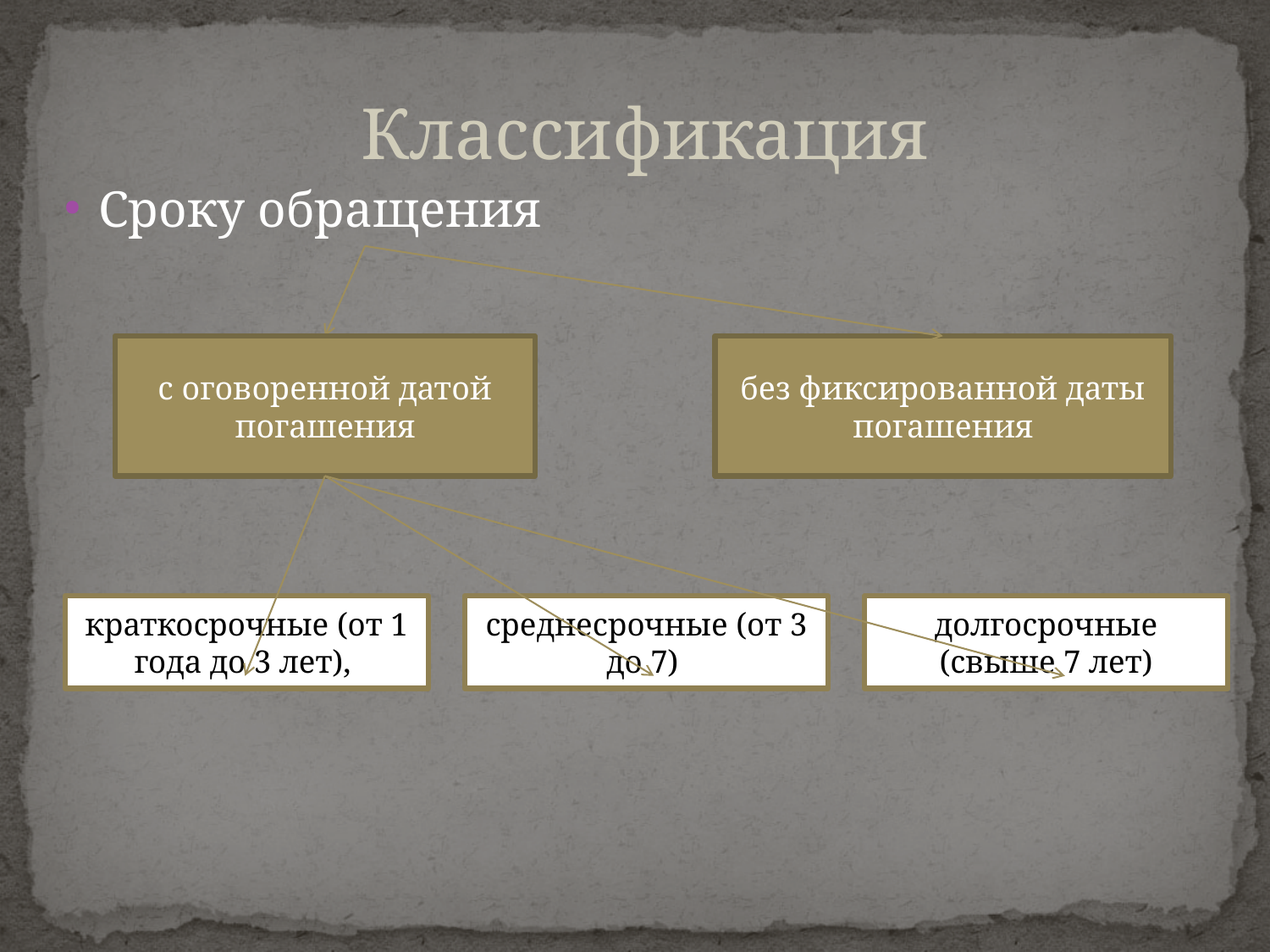

Классификация
Сроку обращения
с оговоренной датой погашения
без фиксированной даты погашения
краткосрочные (от 1 года до 3 лет),
среднесрочные (от 3 до 7)
долгосрочные (свыше 7 лет)